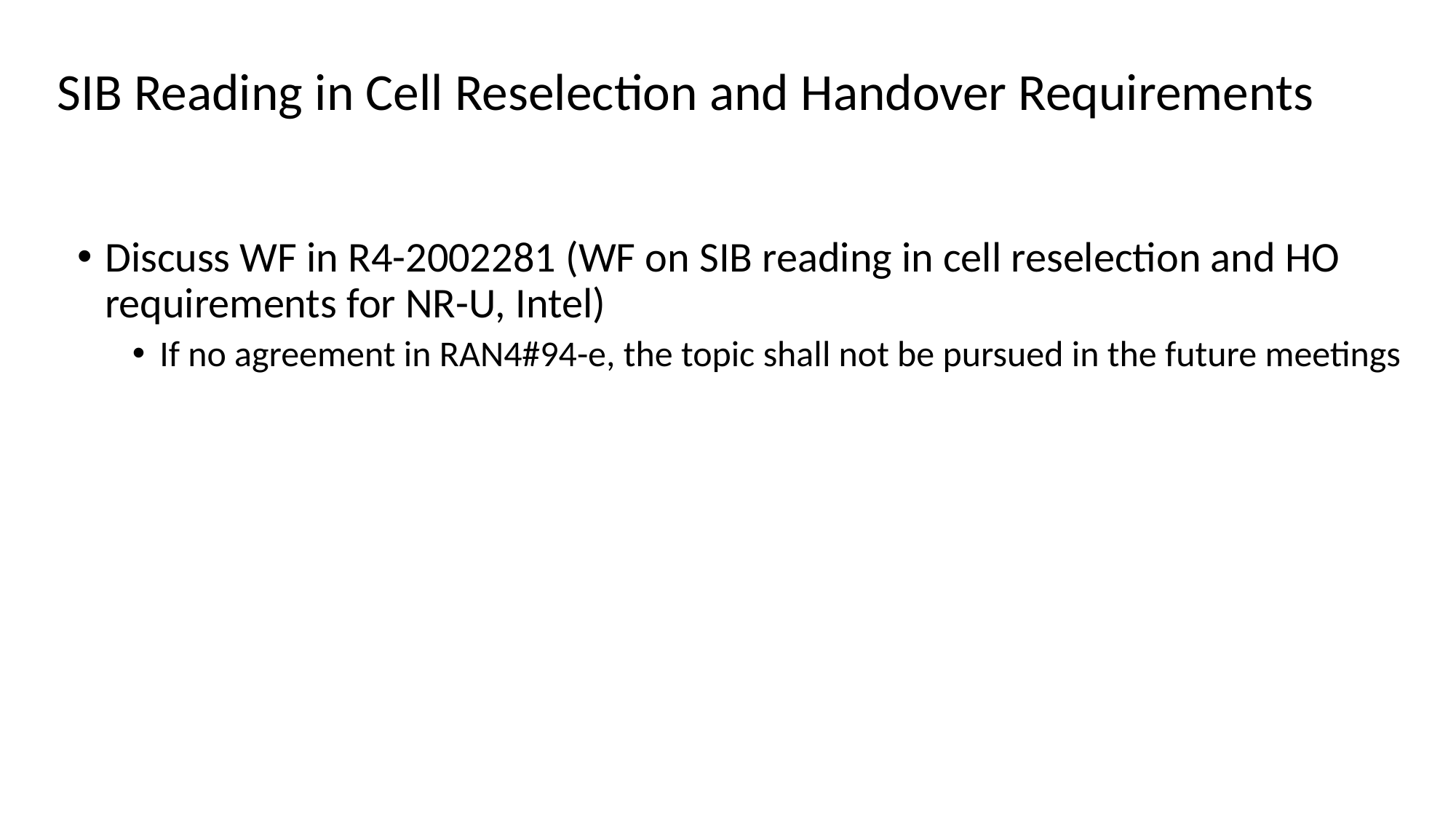

# SIB Reading in Cell Reselection and Handover Requirements
Discuss WF in R4-2002281 (WF on SIB reading in cell reselection and HO requirements for NR-U, Intel)
If no agreement in RAN4#94-e, the topic shall not be pursued in the future meetings